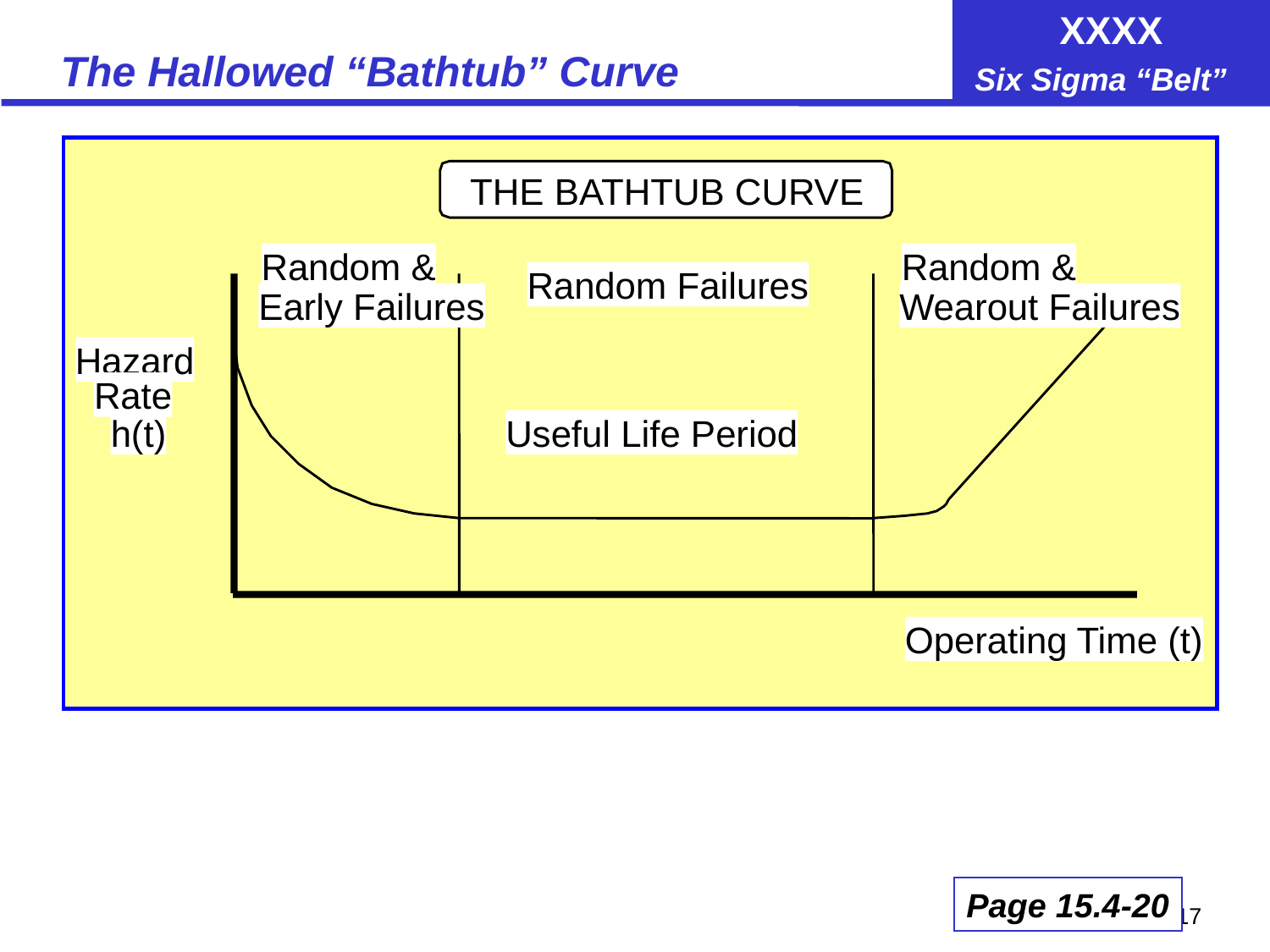

# The Hallowed “Bathtub” Curve

THE BATHTUB CURVE

Random &

Random &

Random Failures

Early Failures

Wearout Failures

Hazard

Rate

h(t)

Useful Life Period

Operating Time (t)

Page 15.4-20